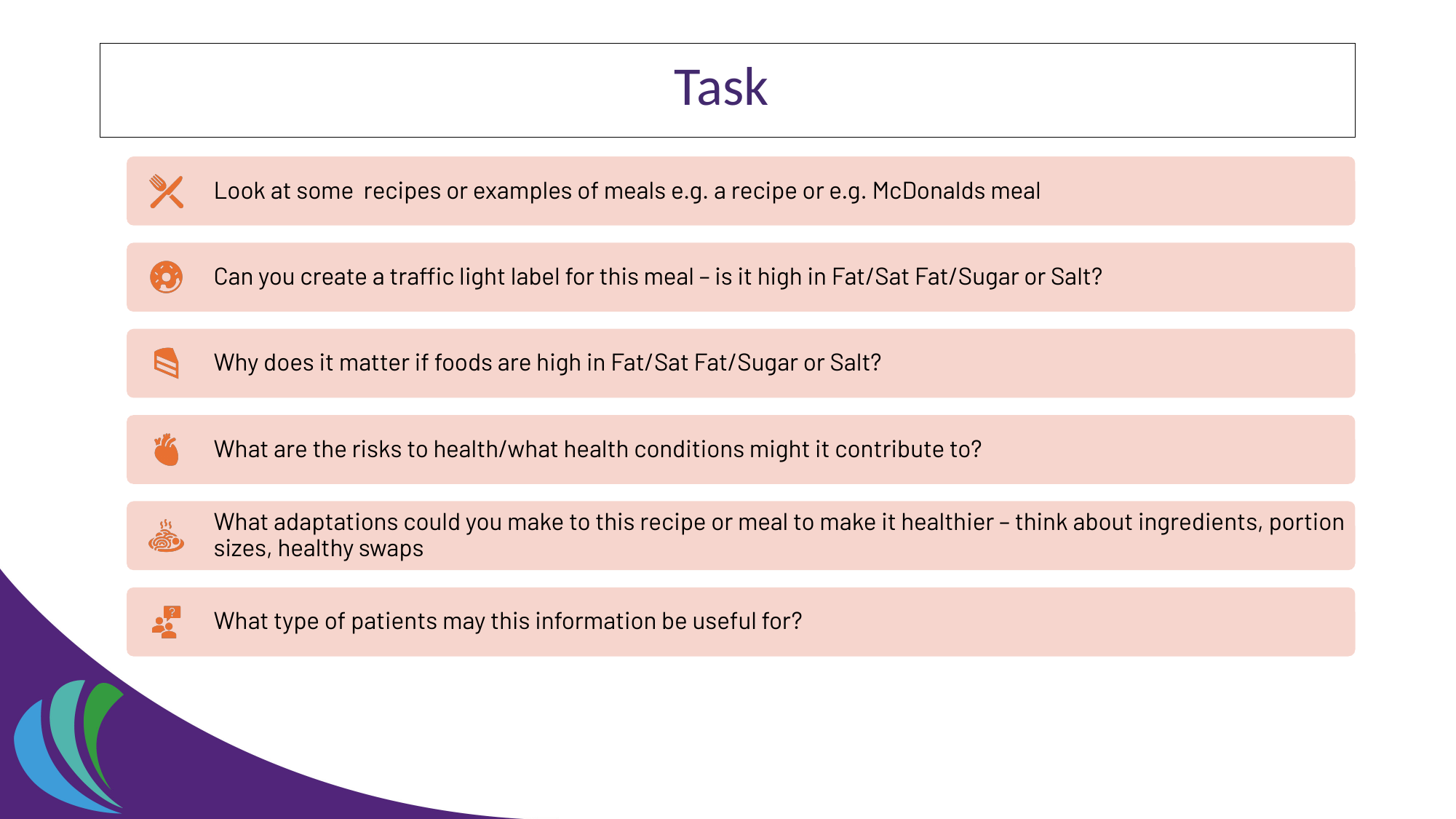

# Task
Look at some  recipes or examples of meals e.g. a recipe or e.g. McDonalds meal
Can you create a traffic light label for this meal – is it high in Fat/Sat Fat/Sugar or Salt?
Why does it matter if foods are high in Fat/Sat Fat/Sugar or Salt?
What are the risks to health/what health conditions might it contribute to?
What adaptations could you make to this recipe or meal to make it healthier – think about ingredients, portion sizes, healthy swaps
What type of patients may this information be useful for?